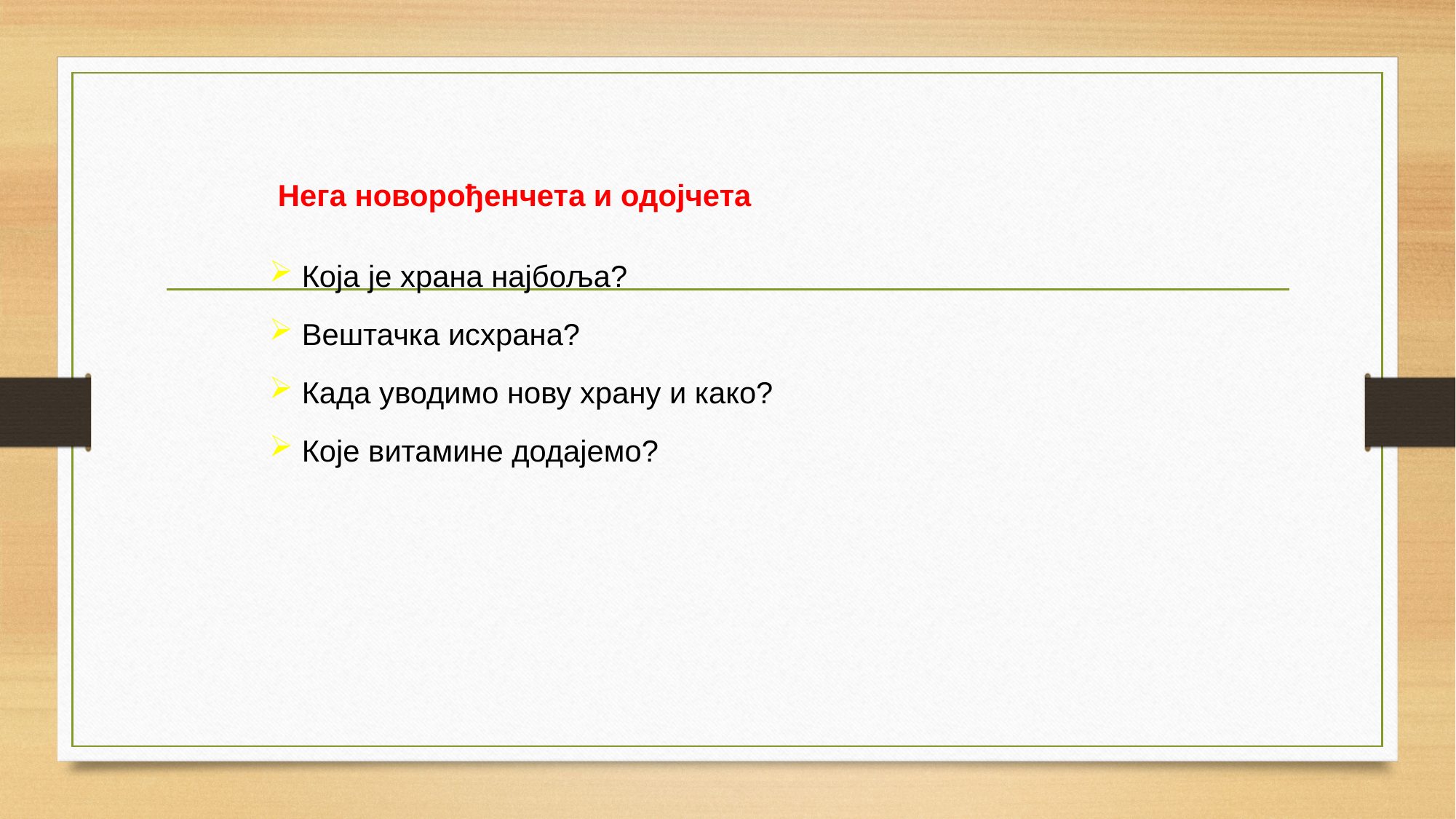

Нега новорођенчета и одојчета
 Која је храна најбоља?
 Вештачка исхрана?
 Када уводимо нову храну и како?
 Које витамине додајемо?